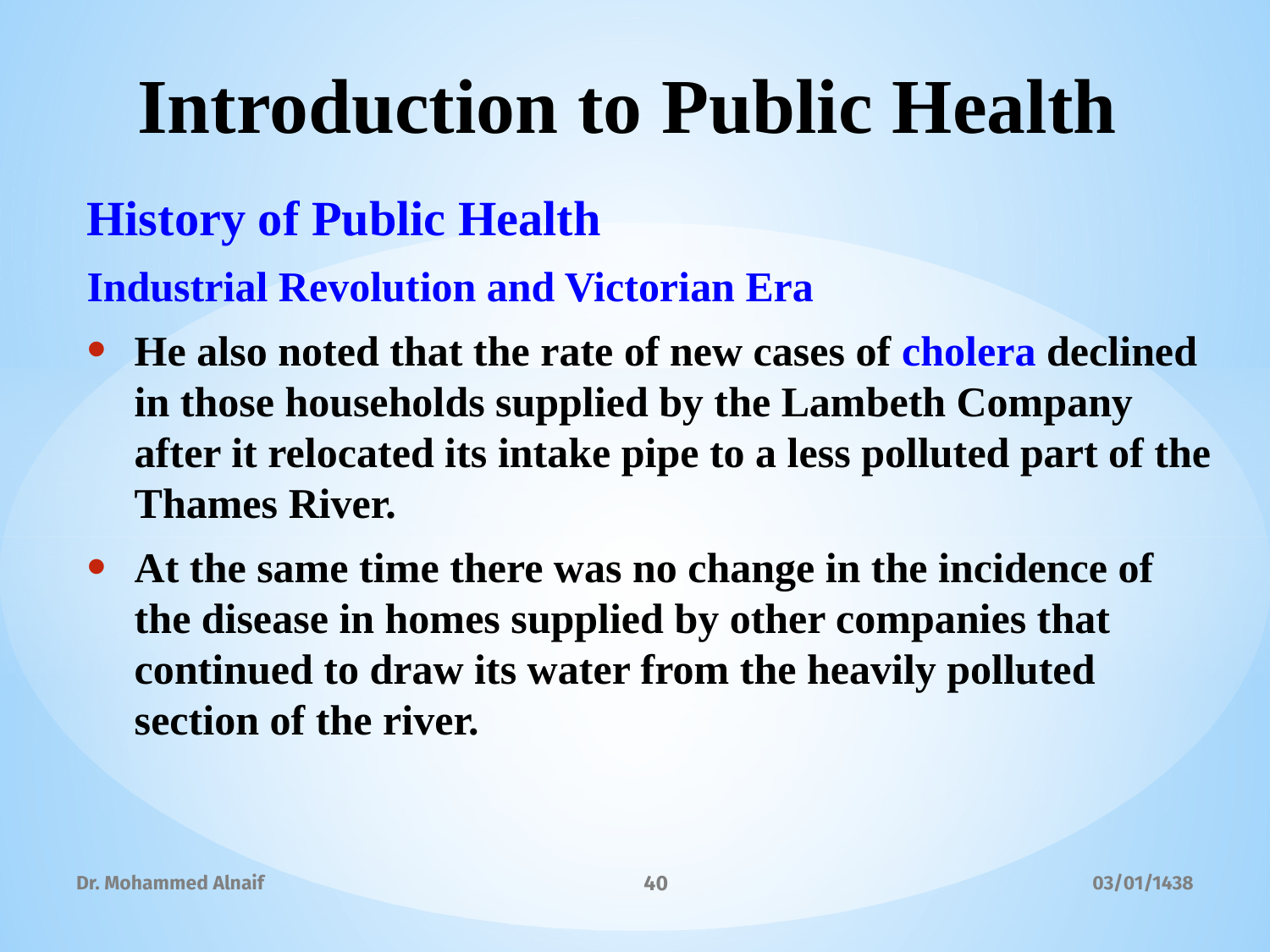

# Introduction to Public Health
History of Public Health
Industrial Revolution and Victorian Era
He also noted that the rate of new cases of cholera declined in those households supplied by the Lambeth Company after it relocated its intake pipe to a less polluted part of the Thames River.
At the same time there was no change in the incidence of the disease in homes supplied by other companies that continued to draw its water from the heavily polluted section of the river.
Dr. Mohammed Alnaif
40
03/01/1438